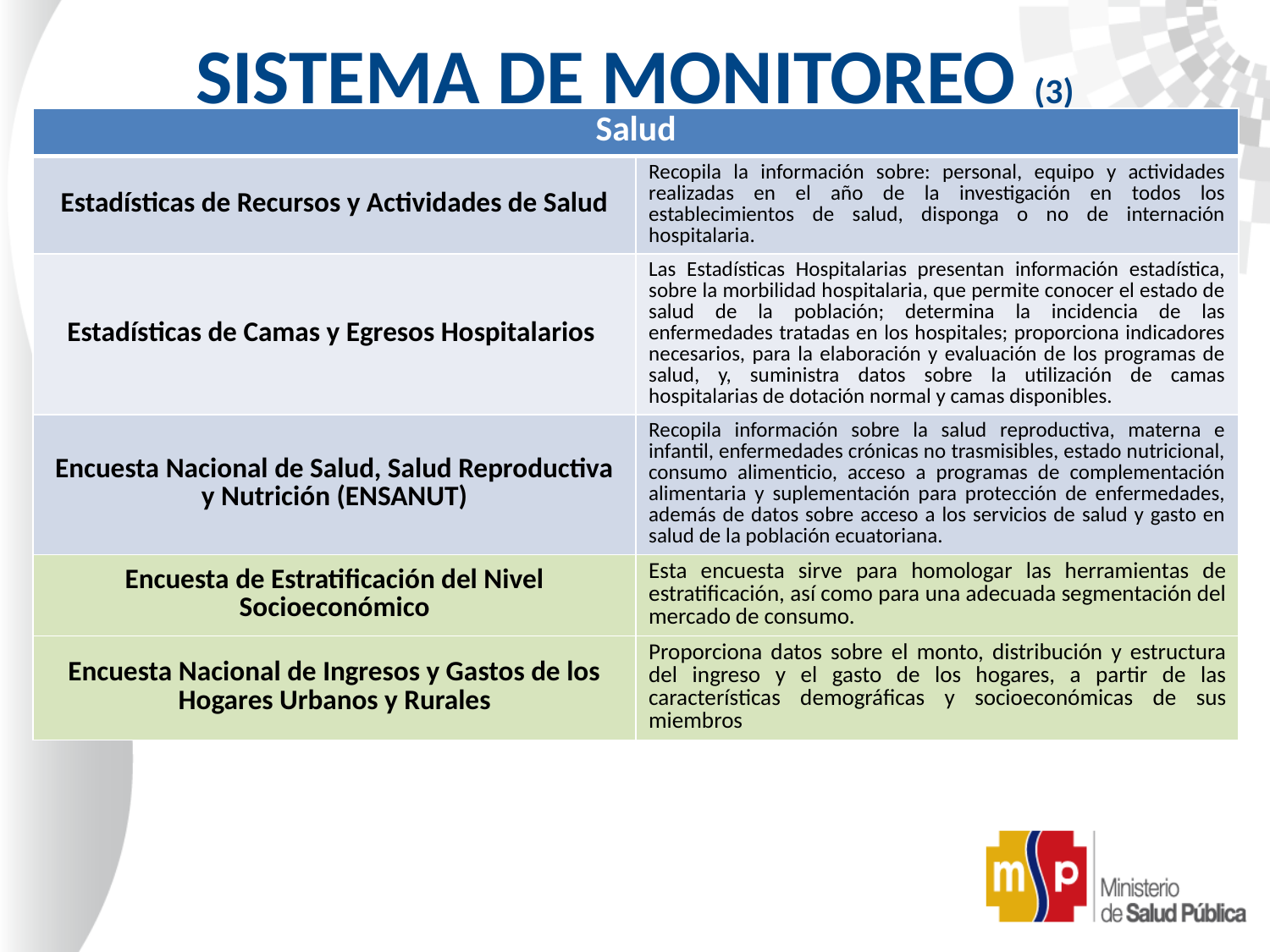

# SISTEMA DE MONITOREO (3)
| Salud |  |
| --- | --- |
| Estadísticas de Recursos y Actividades de Salud | Recopila la información sobre: personal, equipo y actividades realizadas en el año de la investigación en todos los establecimientos de salud, disponga o no de internación hospitalaria. |
| Estadísticas de Camas y Egresos Hospitalarios | Las Estadísticas Hospitalarias presentan información estadística, sobre la morbilidad hospitalaria, que permite conocer el estado de salud de la población; determina la incidencia de las enfermedades tratadas en los hospitales; proporciona indicadores necesarios, para la elaboración y evaluación de los programas de salud, y, suministra datos sobre la utilización de camas hospitalarias de dotación normal y camas disponibles. |
| Encuesta Nacional de Salud, Salud Reproductiva y Nutrición (ENSANUT) | Recopila información sobre la salud reproductiva, materna e infantil, enfermedades crónicas no trasmisibles, estado nutricional, consumo alimenticio, acceso a programas de complementación alimentaria y suplementación para protección de enfermedades, además de datos sobre acceso a los servicios de salud y gasto en salud de la población ecuatoriana. |
| Encuesta de Estratificación del Nivel Socioeconómico | Esta encuesta sirve para homologar las herramientas de estratificación, así como para una adecuada segmentación del mercado de consumo. |
| Encuesta Nacional de Ingresos y Gastos de los Hogares Urbanos y Rurales | Proporciona datos sobre el monto, distribución y estructura del ingreso y el gasto de los hogares, a partir de las características demográficas y socioeconómicas de sus miembros |